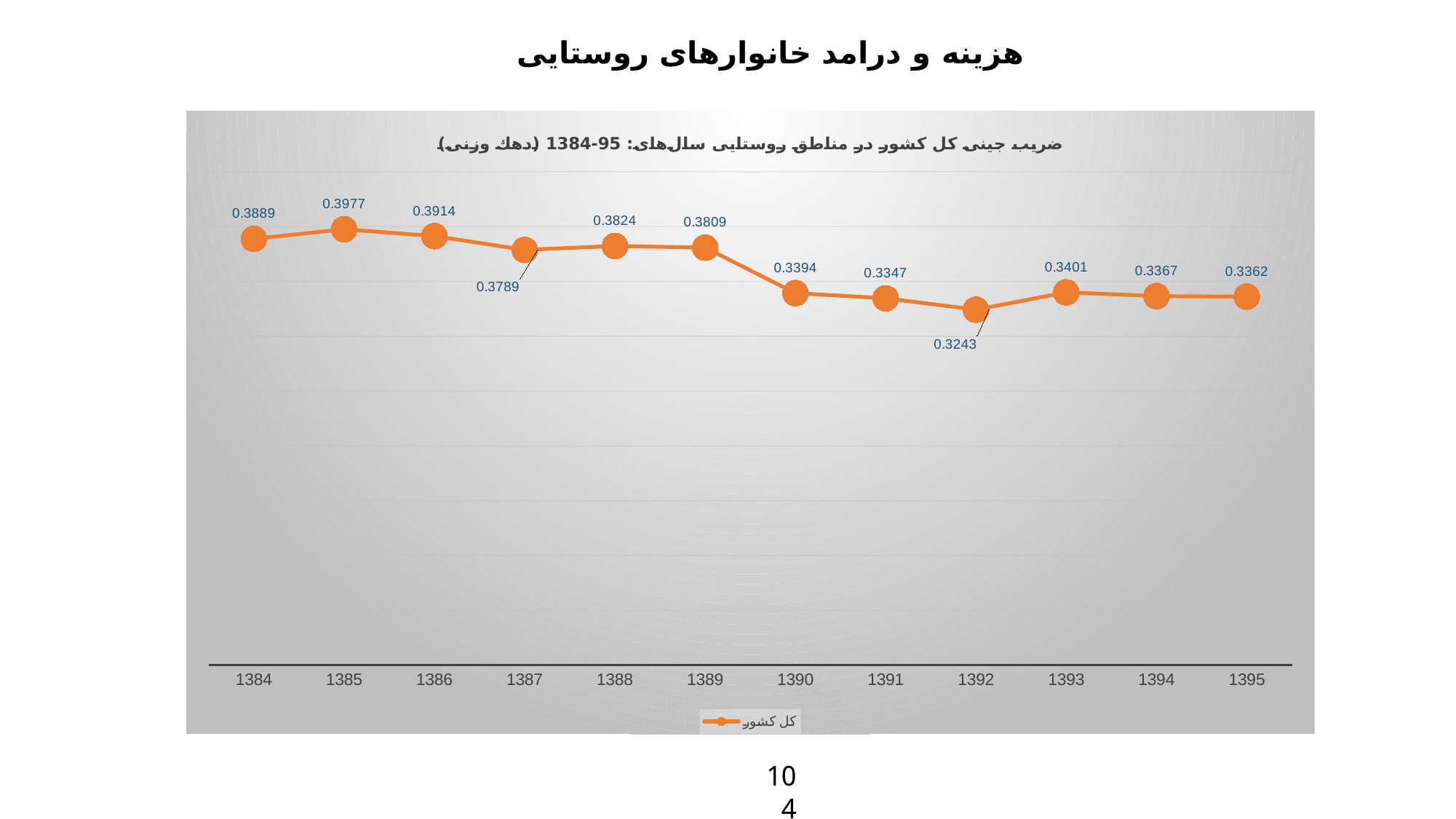

هزینه و درامد خانوارهای روستایی

### Chart: ضريب جينی کل کشور در مناطق روستایی سال‌های: 95-1384 (دهك وزنی)

| Category | كل كشور |
|---|---|
| 1384 | 0.3889 |
| 1385 | 0.3977 |
| 1386 | 0.3914 |
| 1387 | 0.3789 |
| 1388 | 0.3824 |
| 1389 | 0.3809 |
| 1390 | 0.3394 |
| 1391 | 0.3347 |
| 1392 | 0.3243 |
| 1393 | 0.3401 |
| 1394 | 0.3367 |
| 1395 | 0.3362 |
104